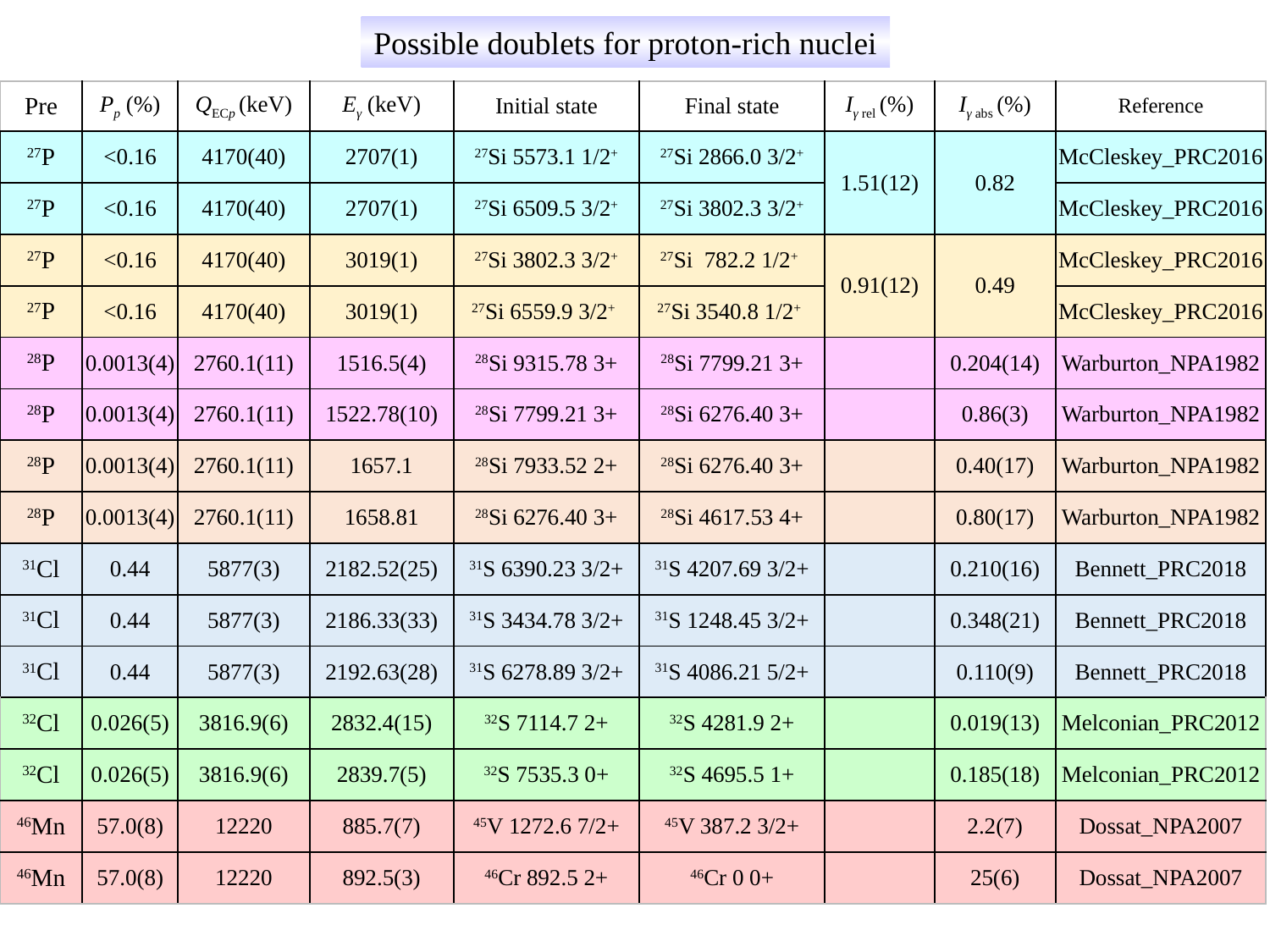

Possible doublets for proton-rich nuclei
| Pre | Pp (%) | QECp (keV) | Eγ (keV) | Initial state | Final state | Iγ rel (%) | Iγ abs (%) | Reference |
| --- | --- | --- | --- | --- | --- | --- | --- | --- |
| 27P | <0.16 | 4170(40) | 2707(1) | 27Si 5573.1 1/2+ | 27Si 2866.0 3/2+ | 1.51(12) | 0.82 | McCleskey\_PRC2016 |
| 27P | <0.16 | 4170(40) | 2707(1) | 27Si 6509.5 3/2+ | 27Si 3802.3 3/2+ |  |  | McCleskey\_PRC2016 |
| 27P | <0.16 | 4170(40) | 3019(1) | 27Si 3802.3 3/2+ | 27Si 782.2 1/2+ | 0.91(12) | 0.49 | McCleskey\_PRC2016 |
| 27P | <0.16 | 4170(40) | 3019(1) | 27Si 6559.9 3/2+ | 27Si 3540.8 1/2+ |  |  | McCleskey\_PRC2016 |
| 28P | 0.0013(4) | 2760.1(11) | 1516.5(4) | 28Si 9315.78 3+ | 28Si 7799.21 3+ |  | 0.204(14) | Warburton\_NPA1982 |
| 28P | 0.0013(4) | 2760.1(11) | 1522.78(10) | 28Si 7799.21 3+ | 28Si 6276.40 3+ |  | 0.86(3) | Warburton\_NPA1982 |
| 28P | 0.0013(4) | 2760.1(11) | 1657.1 | 28Si 7933.52 2+ | 28Si 6276.40 3+ |  | 0.40(17) | Warburton\_NPA1982 |
| 28P | 0.0013(4) | 2760.1(11) | 1658.81 | 28Si 6276.40 3+ | 28Si 4617.53 4+ |  | 0.80(17) | Warburton\_NPA1982 |
| 31Cl | 0.44 | 5877(3) | 2182.52(25) | 31S 6390.23 3/2+ | 31S 4207.69 3/2+ |  | 0.210(16) | Bennett\_PRC2018 |
| 31Cl | 0.44 | 5877(3) | 2186.33(33) | 31S 3434.78 3/2+ | 31S 1248.45 3/2+ |  | 0.348(21) | Bennett\_PRC2018 |
| 31Cl | 0.44 | 5877(3) | 2192.63(28) | 31S 6278.89 3/2+ | 31S 4086.21 5/2+ |  | 0.110(9) | Bennett\_PRC2018 |
| 32Cl | 0.026(5) | 3816.9(6) | 2832.4(15) | 32S 7114.7 2+ | 32S 4281.9 2+ |  | 0.019(13) | Melconian\_PRC2012 |
| 32Cl | 0.026(5) | 3816.9(6) | 2839.7(5) | 32S 7535.3 0+ | 32S 4695.5 1+ |  | 0.185(18) | Melconian\_PRC2012 |
| 46Mn | 57.0(8) | 12220 | 885.7(7) | 45V 1272.6 7/2+ | 45V 387.2 3/2+ |  | 2.2(7) | Dossat\_NPA2007 |
| 46Mn | 57.0(8) | 12220 | 892.5(3) | 46Cr 892.5 2+ | 46Cr 0 0+ |  | 25(6) | Dossat\_NPA2007 |